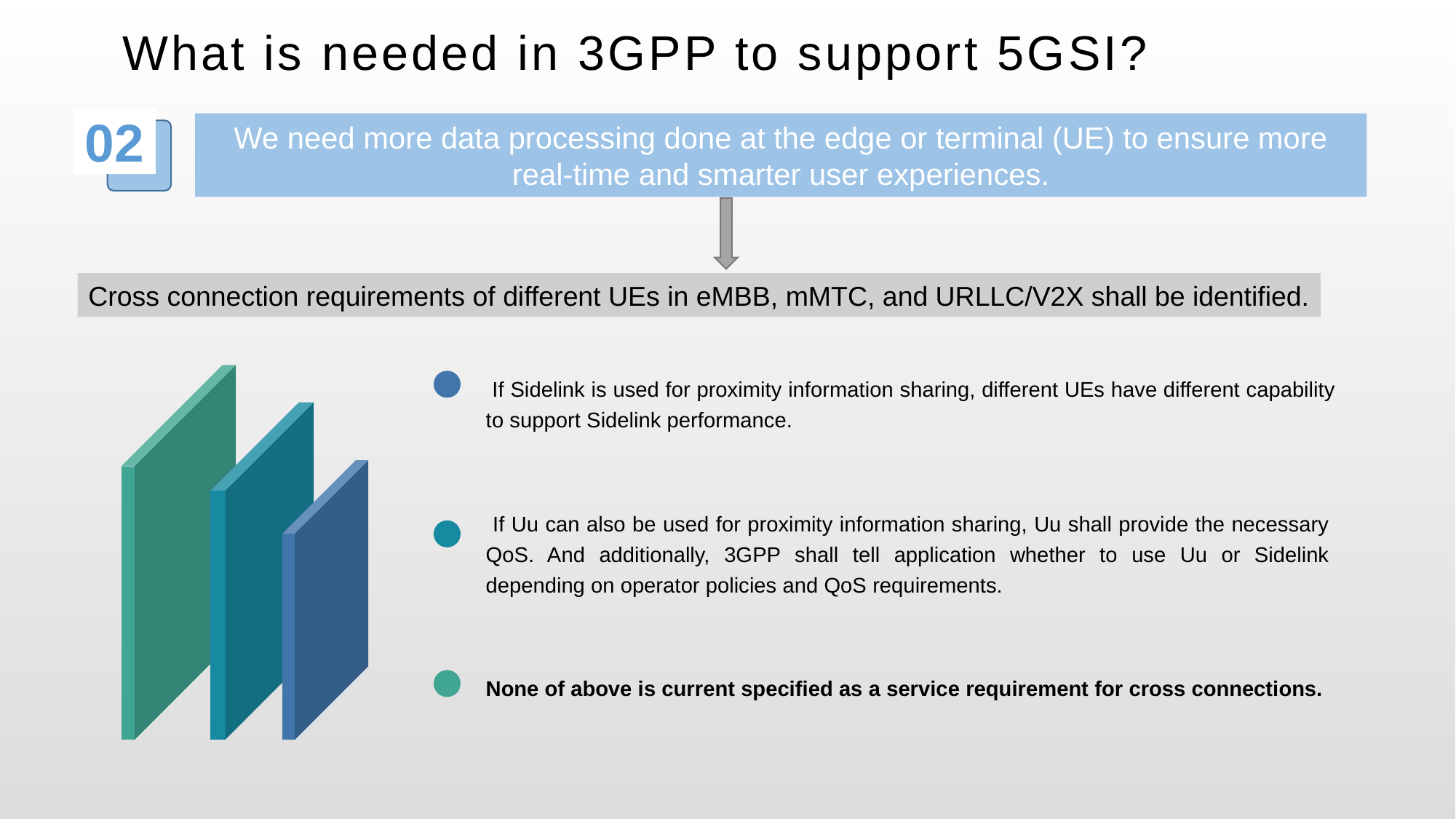

What is needed in 3GPP to support 5GSI?
02
We need more data processing done at the edge or terminal (UE) to ensure more real-time and smarter user experiences.

Cross connection requirements of different UEs in eMBB, mMTC, and URLLC/V2X shall be identified.

 If Sidelink is used for proximity information sharing, different UEs have different capability to support Sidelink performance.

 If Uu can also be used for proximity information sharing, Uu shall provide the necessary QoS. And additionally, 3GPP shall tell application whether to use Uu or Sidelink depending on operator policies and QoS requirements.

None of above is current specified as a service requirement for cross connections.